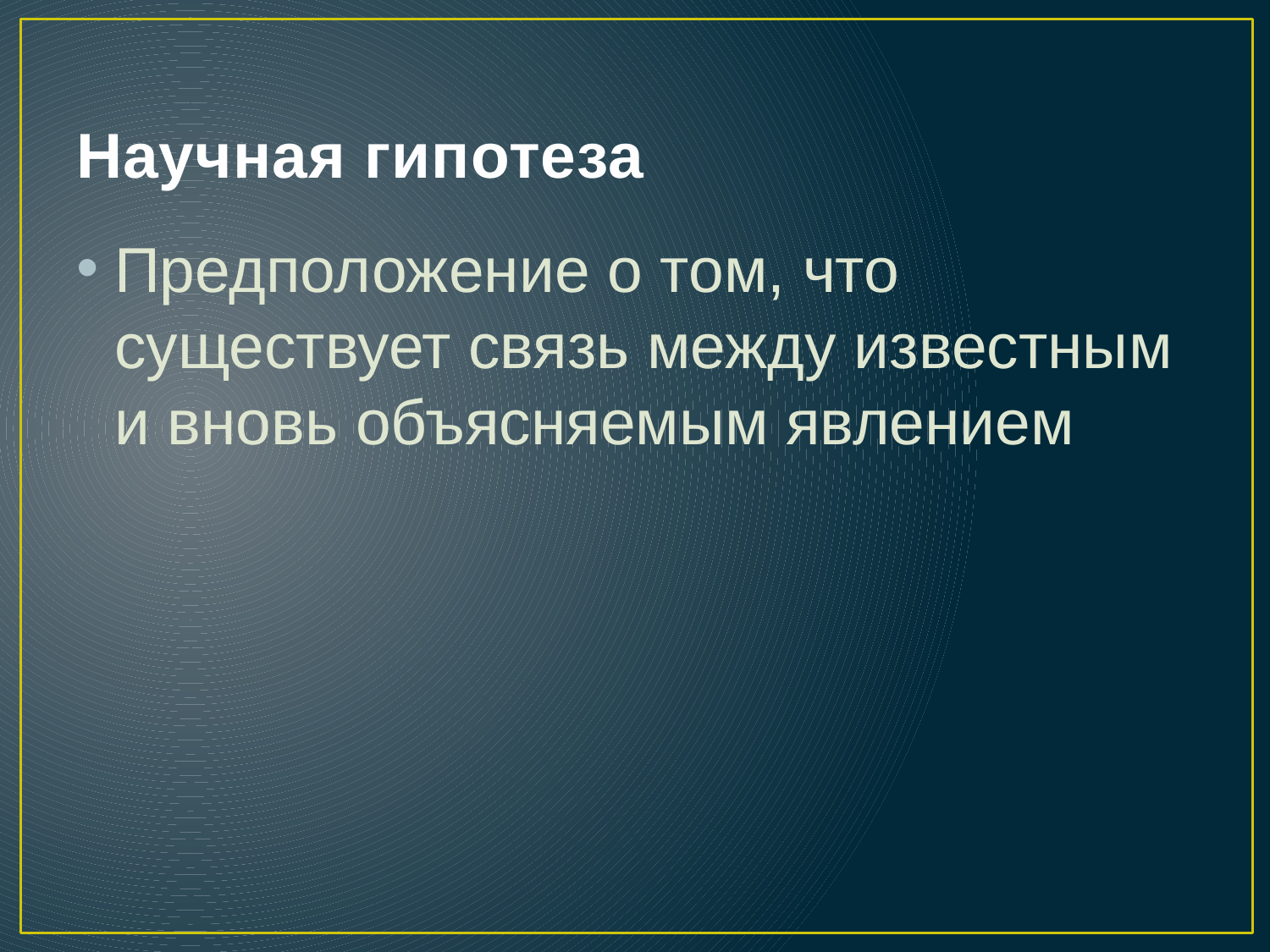

# Научная гипотеза
Предположение о том, что существует связь между известным и вновь объясняемым явлением